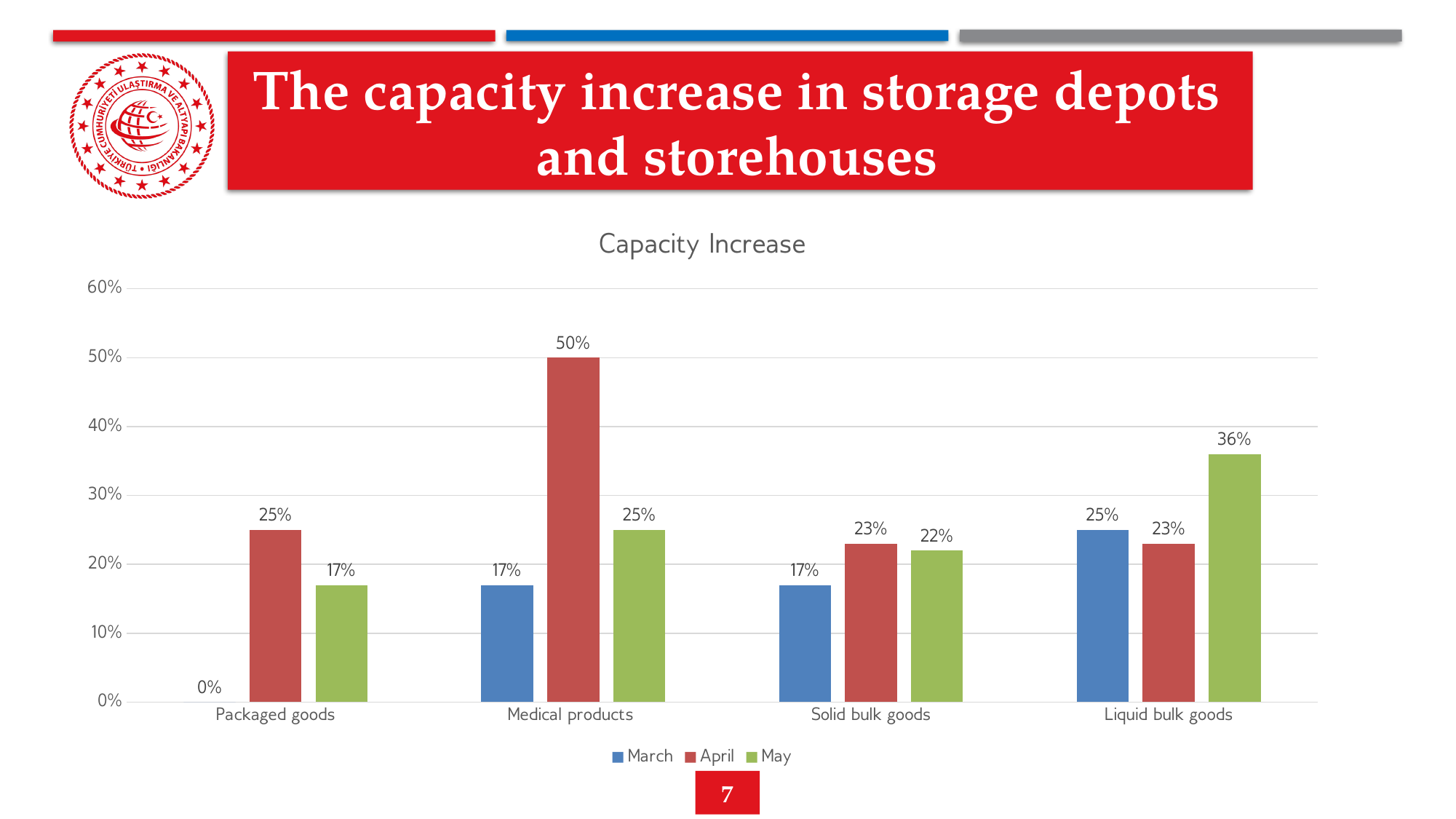

# The capacity increase in storage depots and storehouses

### Chart: Capacity Increase

| Category | March | April | May |
|---|---|---|---|
| Packaged goods | 0.0 | 0.25 | 0.17 |
| Medical products  | 0.17 | 0.5 | 0.25 |
| Solid bulk goods | 0.17 | 0.23 | 0.22 |
| Liquid bulk goods | 0.25 | 0.23 | 0.36 |
7